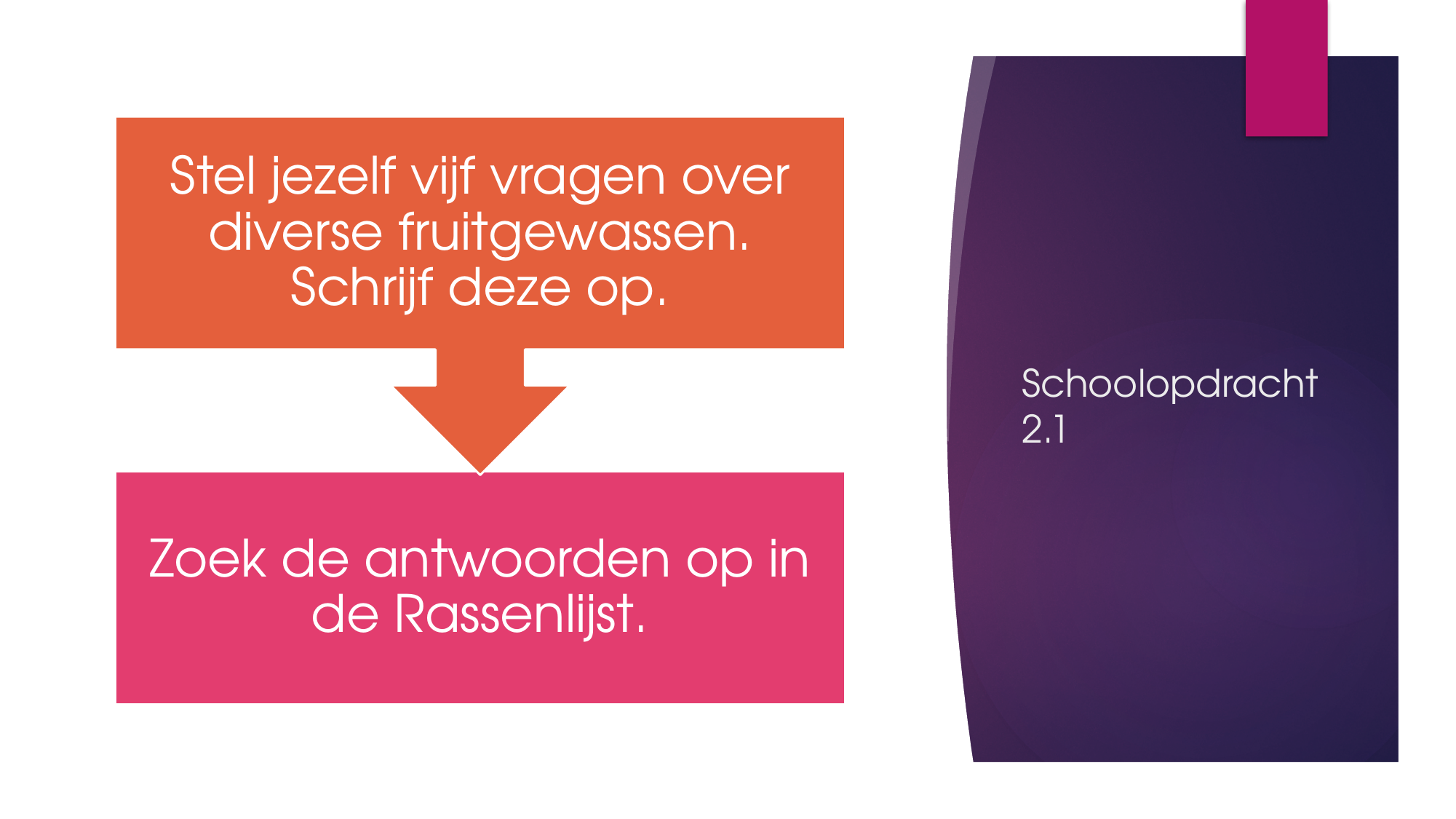

Zoek de antwoorden op in de Rassenlijst.
Stel jezelf vijf vragen over diverse fruitgewassen. Schrijf deze op.
# Schoolopdracht 2.1